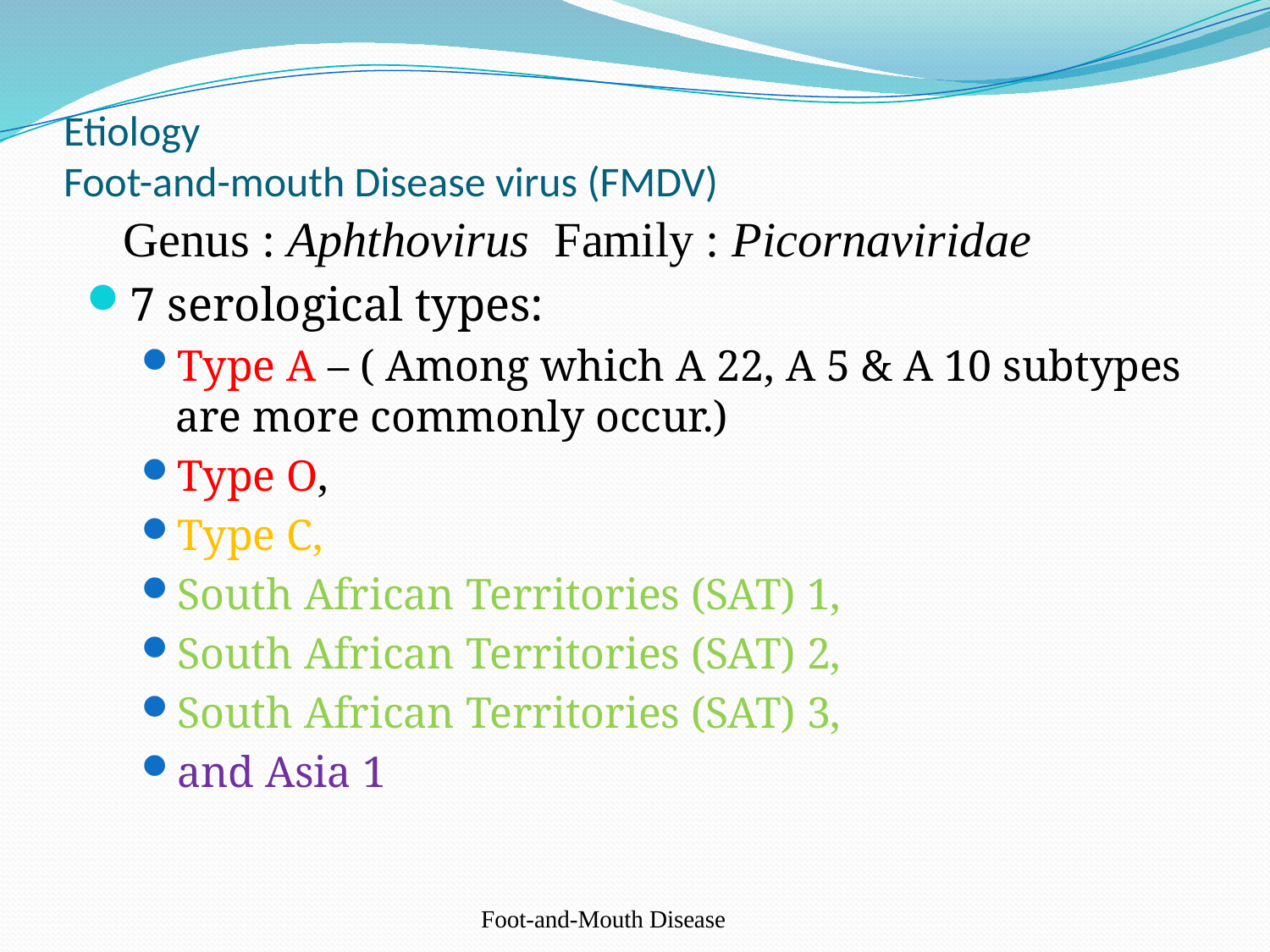

# Etiology Foot-and-mouth Disease virus (FMDV)
   Genus : Aphthovirus  Family : Picornaviridae
7 serological types:
Type A – ( Among which A 22, A 5 & A 10 subtypes are more commonly occur.)
Type O,
Type C,
South African Territories (SAT) 1,
South African Territories (SAT) 2,
South African Territories (SAT) 3,
and Asia 1

Foot-and-Mouth Disease